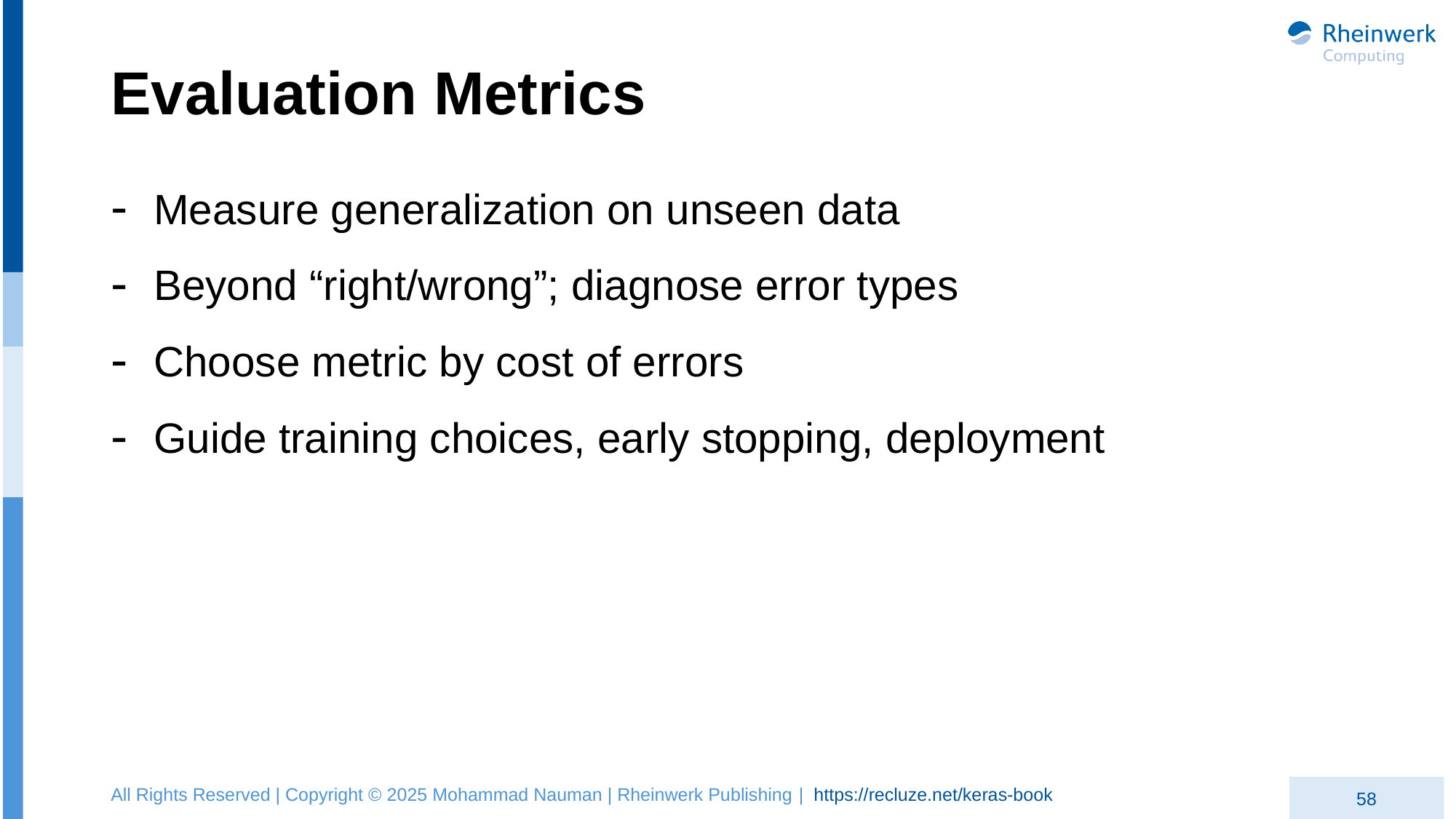

# Evaluation Metrics
Measure generalization on unseen data
Beyond “right/wrong”; diagnose error types
Choose metric by cost of errors
Guide training choices, early stopping, deployment